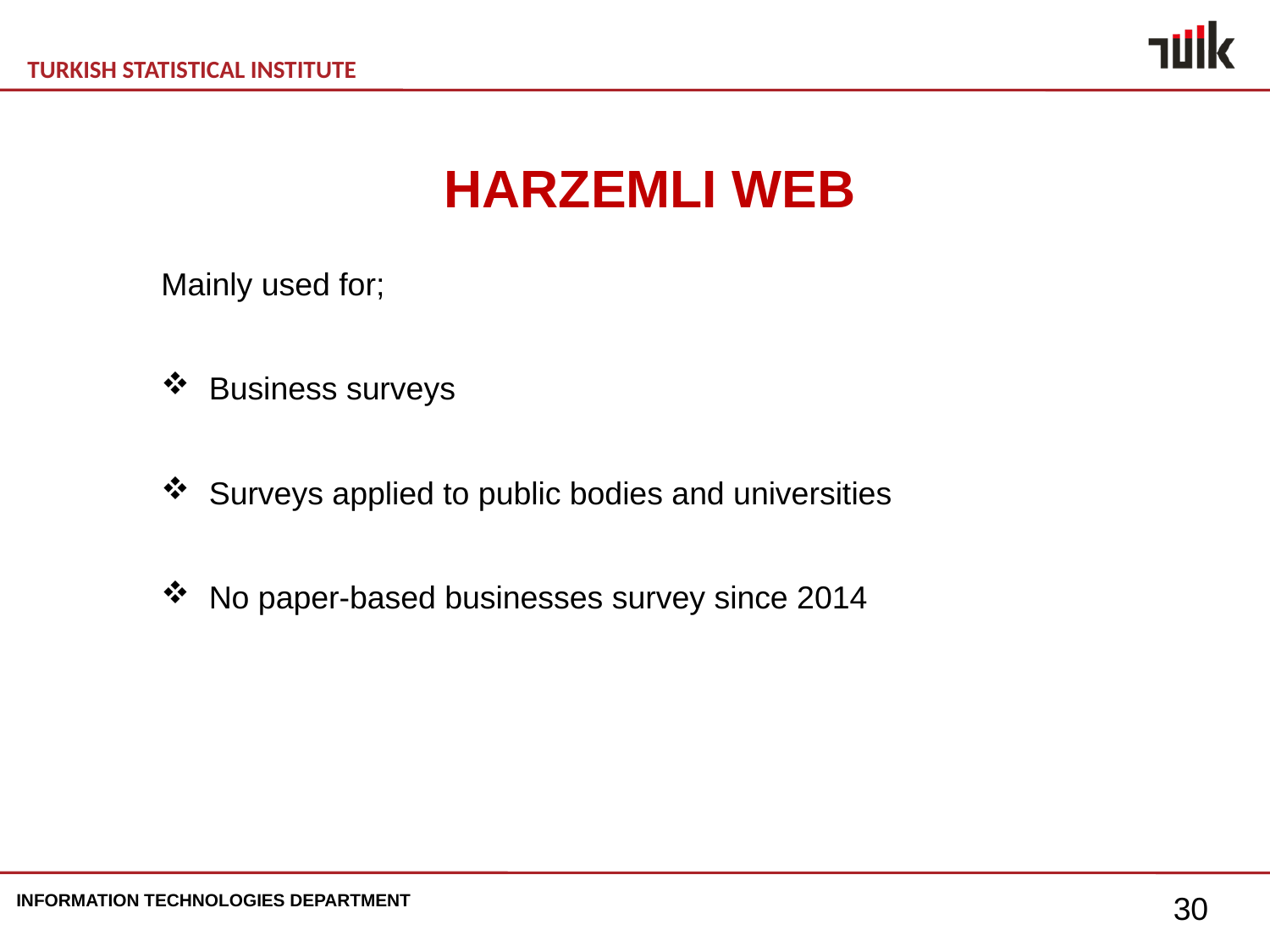

HARZEMLI WEB
Mainly used for;

Business surveys

Surveys applied to public bodies and universities

No paper-based businesses survey since 2014